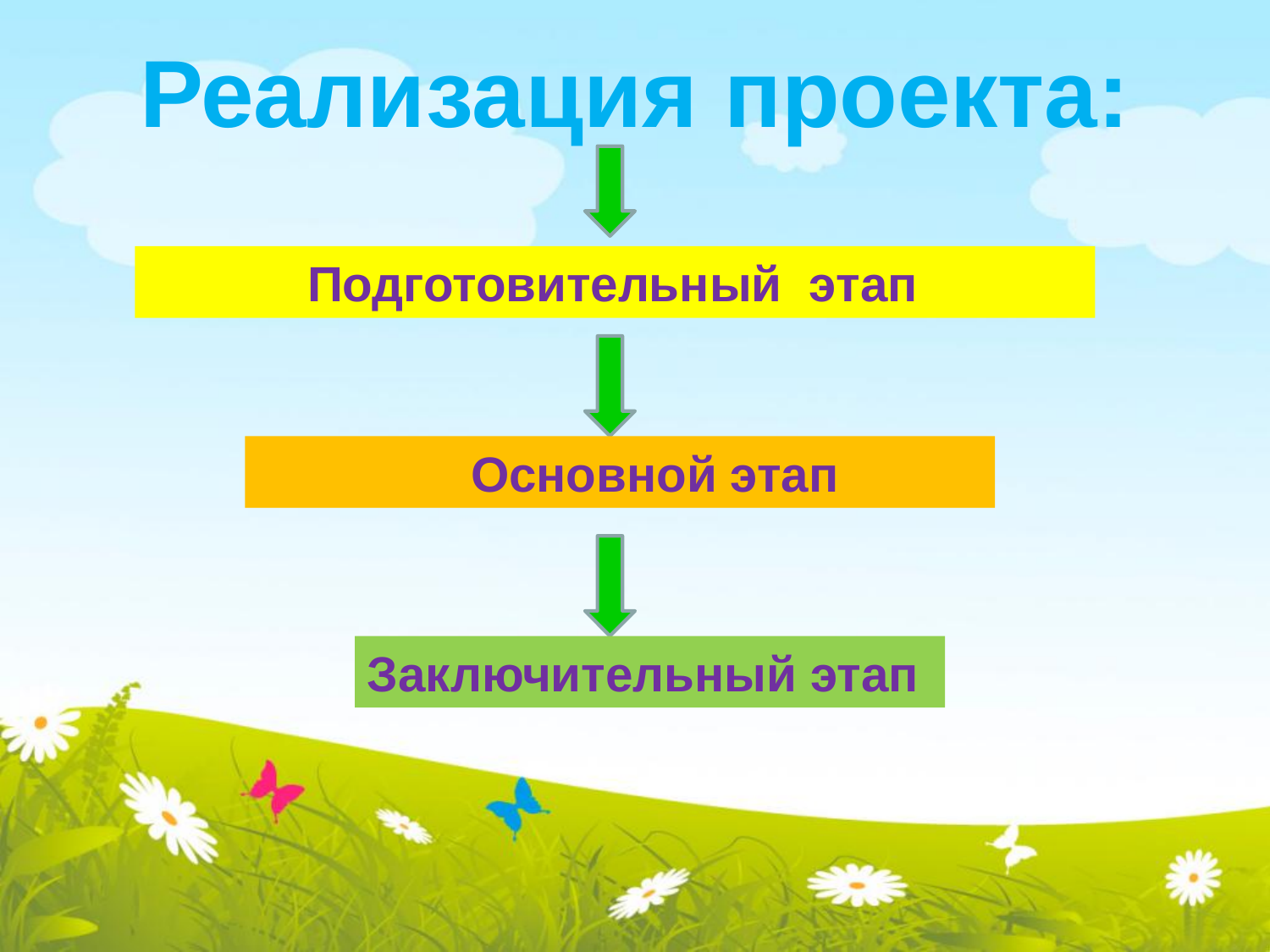

Реализация проекта:

                  Подготовительный  этап

                        Основной этап

Заключительный этап